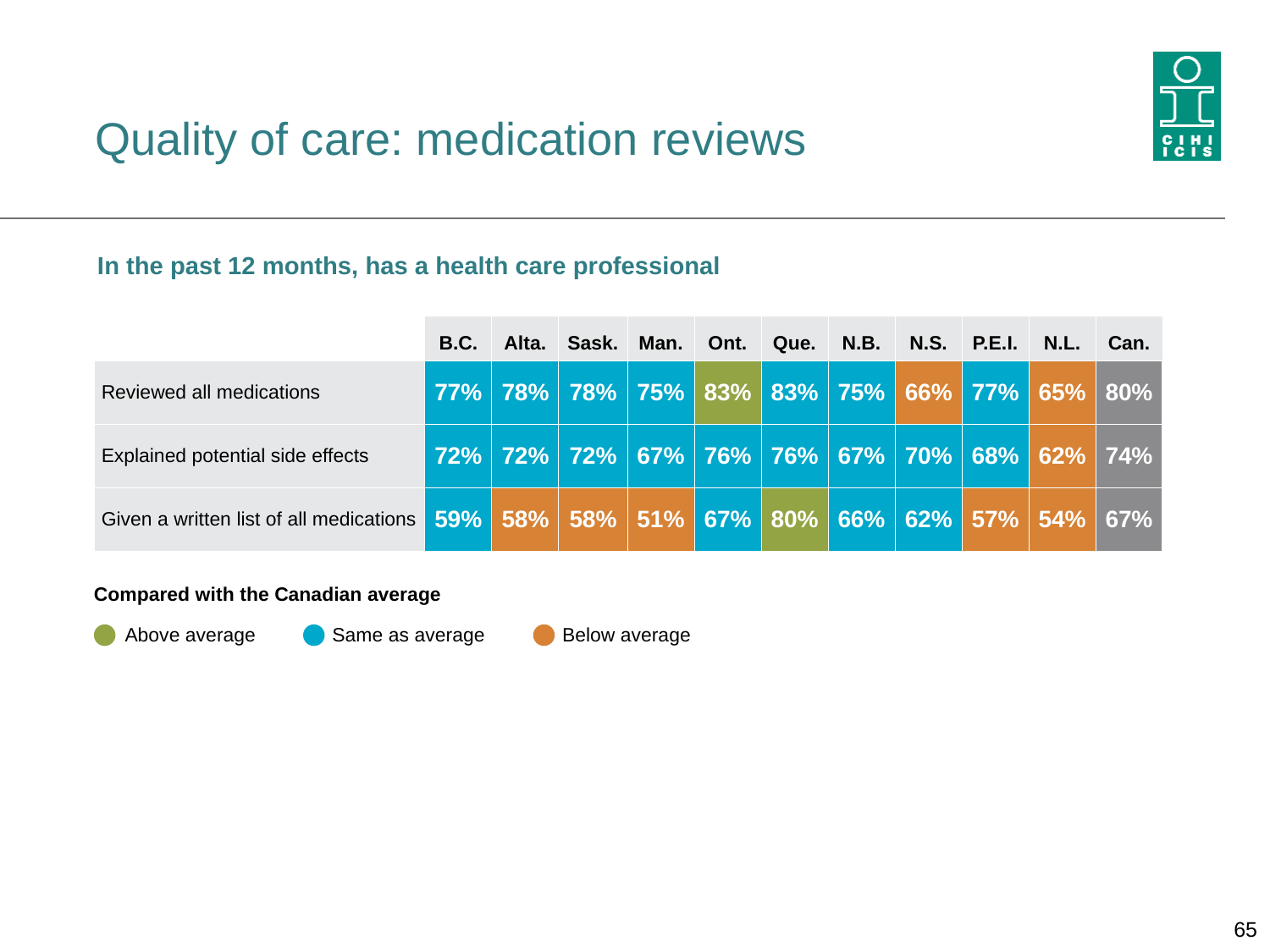

# Quality of care: medication reviews
In the past 12 months, has a health care professional
|  | B.C. | Alta. | Sask. | Man. | Ont. | Que. | N.B. | N.S. | P.E.I. | N.L. | Can. |
| --- | --- | --- | --- | --- | --- | --- | --- | --- | --- | --- | --- |
| Reviewed all medications | 77% | 78% | 78% | 75% | 83% | 83% | 75% | 66% | 77% | 65% | 80% |
| Explained potential side effects | 72% | 72% | 72% | 67% | 76% | 76% | 67% | 70% | 68% | 62% | 74% |
| Given a written list of all medications | 59% | 58% | 58% | 51% | 67% | 80% | 66% | 62% | 57% | 54% | 67% |
Compared with the Canadian average
Above average

Same as average

Below average

65